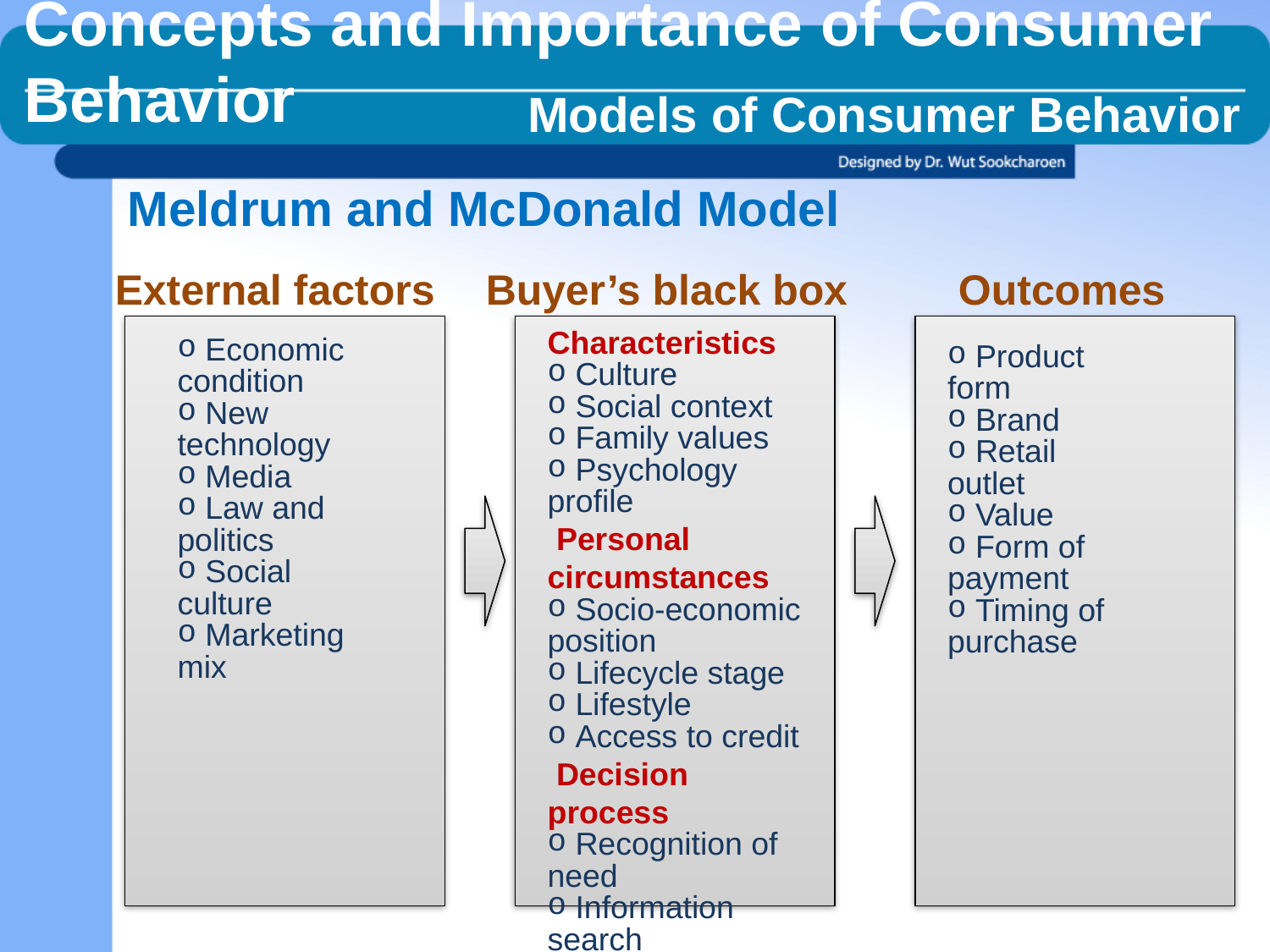

Concepts and Importance of Consumer Behavior
Models of Consumer Behavior
Meldrum and McDonald Model
External factors
Buyer’s black box
Outcomes

Characteristics
 Culture
 Social context
 Family values
 Psychology profile
 Personal circumstances
 Socio-economic position
 Lifecycle stage
 Lifestyle
 Access to credit
 Decision process
 Recognition of need
 Information search
 Evaluation
 Purchase intention
 Purchase
 Post-purchase perceptions

 Economic condition
 New technology
 Media
 Law and politics
 Social culture
 Marketing mix
 Product form
 Brand
 Retail outlet
 Value
 Form of payment
 Timing of purchase